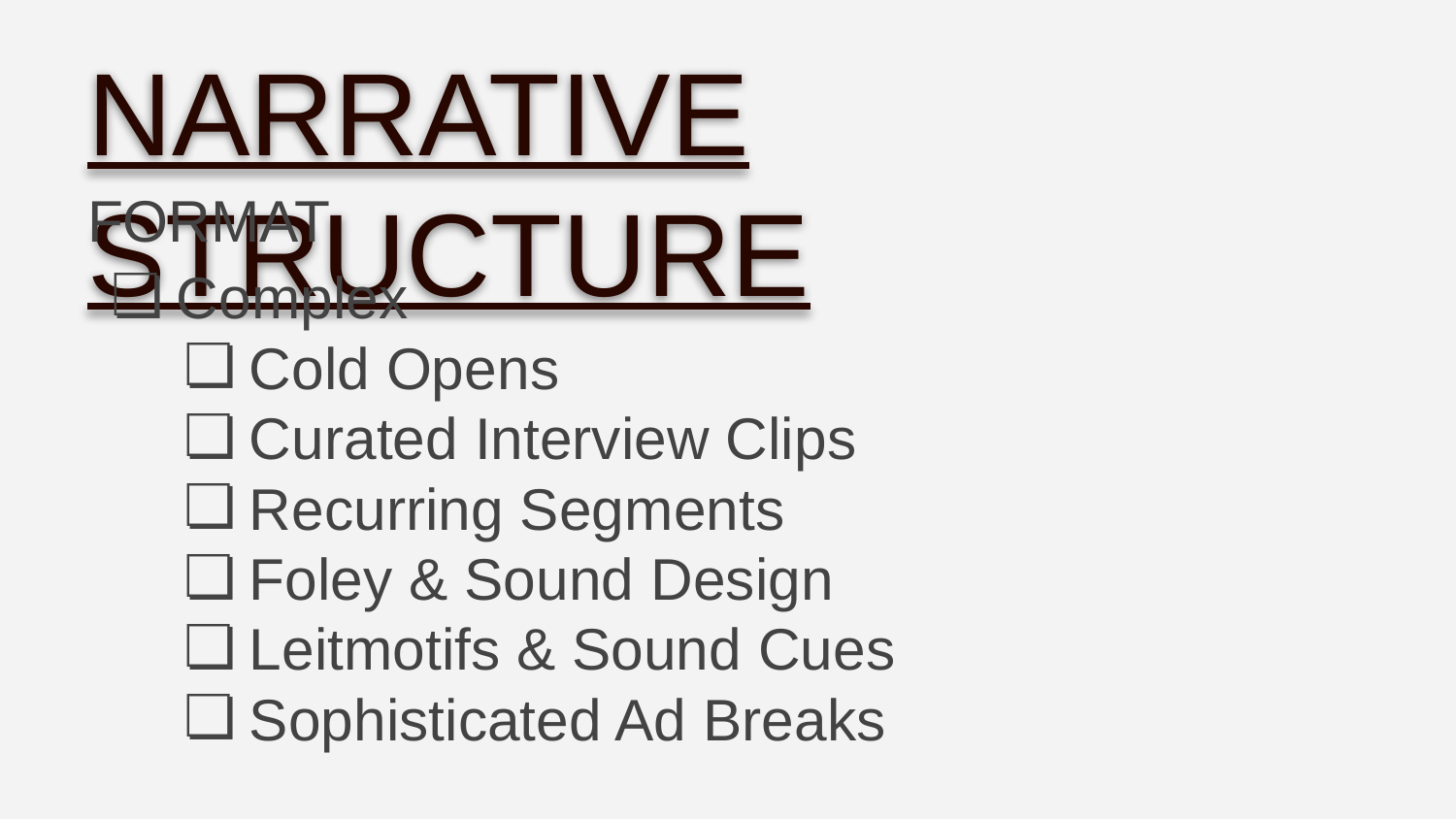

NARRATIVE STRUCTURE
FORMAT
Complex
Cold Opens
Curated Interview Clips
Recurring Segments
Foley & Sound Design
Leitmotifs & Sound Cues
Sophisticated Ad Breaks